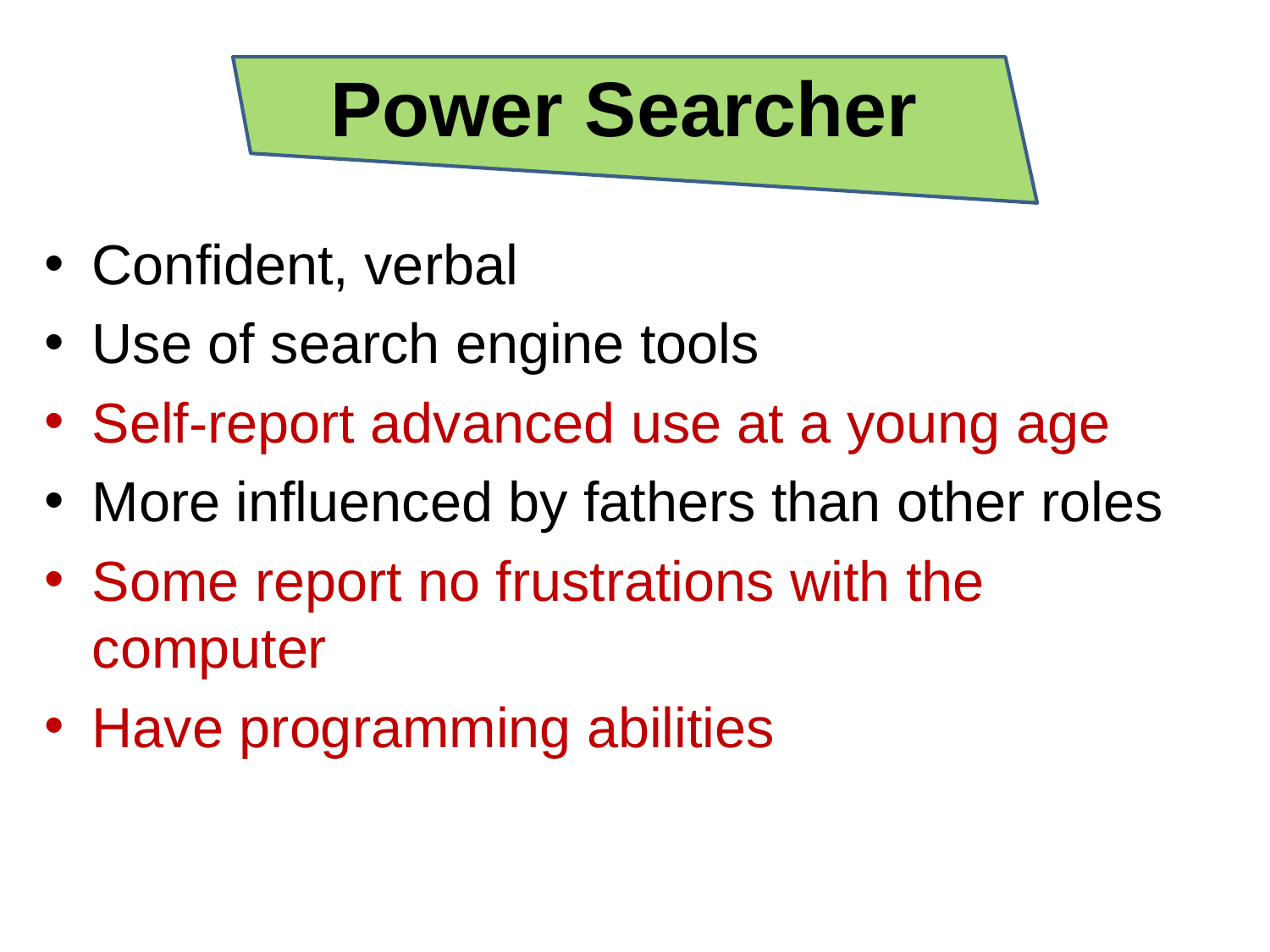

# Power Searcher

Confident, verbal
Use of search engine tools
Self-report advanced use at a young age
More influenced by fathers than other roles
Some report no frustrations with the computer
Have programming abilities